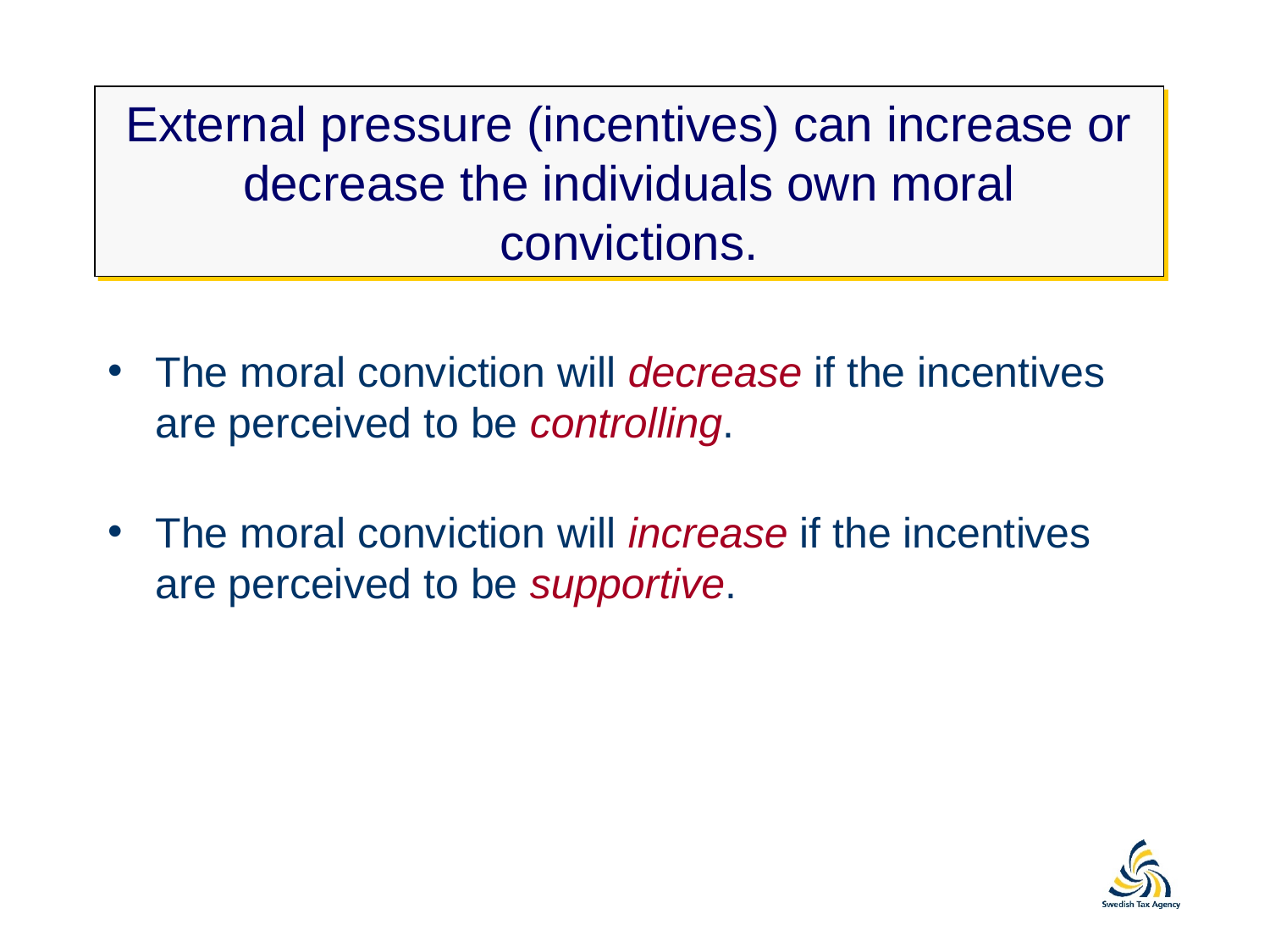

External pressure (incentives) can increase or decrease the individuals own moral convictions.
The moral conviction will decrease if the incentives are perceived to be controlling.
The moral conviction will increase if the incentives are perceived to be supportive.